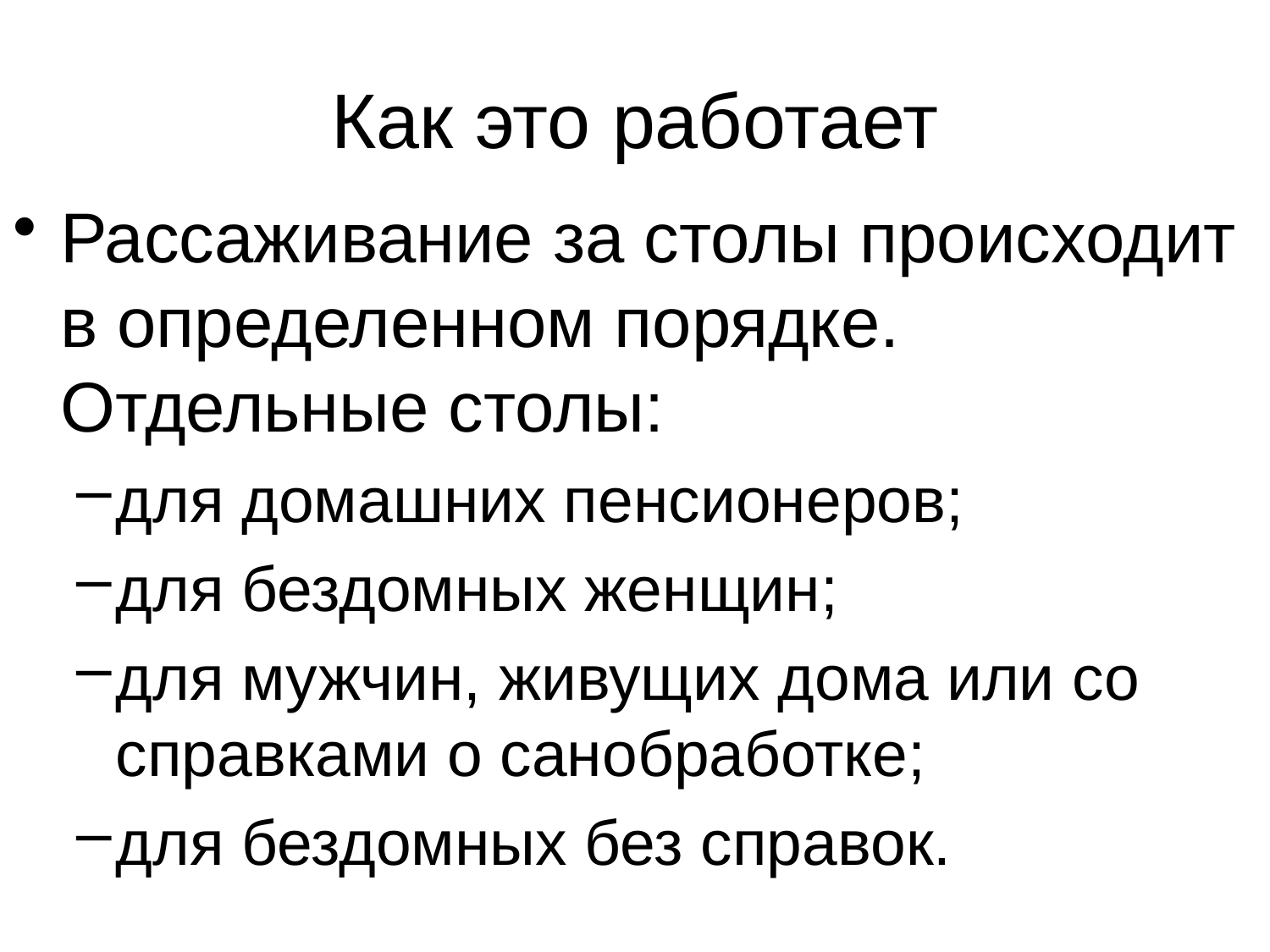

# Как это работает
Рассаживание за столы происходит в определенном порядке. Отдельные столы:
для домашних пенсионеров;
для бездомных женщин;
для мужчин, живущих дома или со справками о санобработке;
для бездомных без справок.